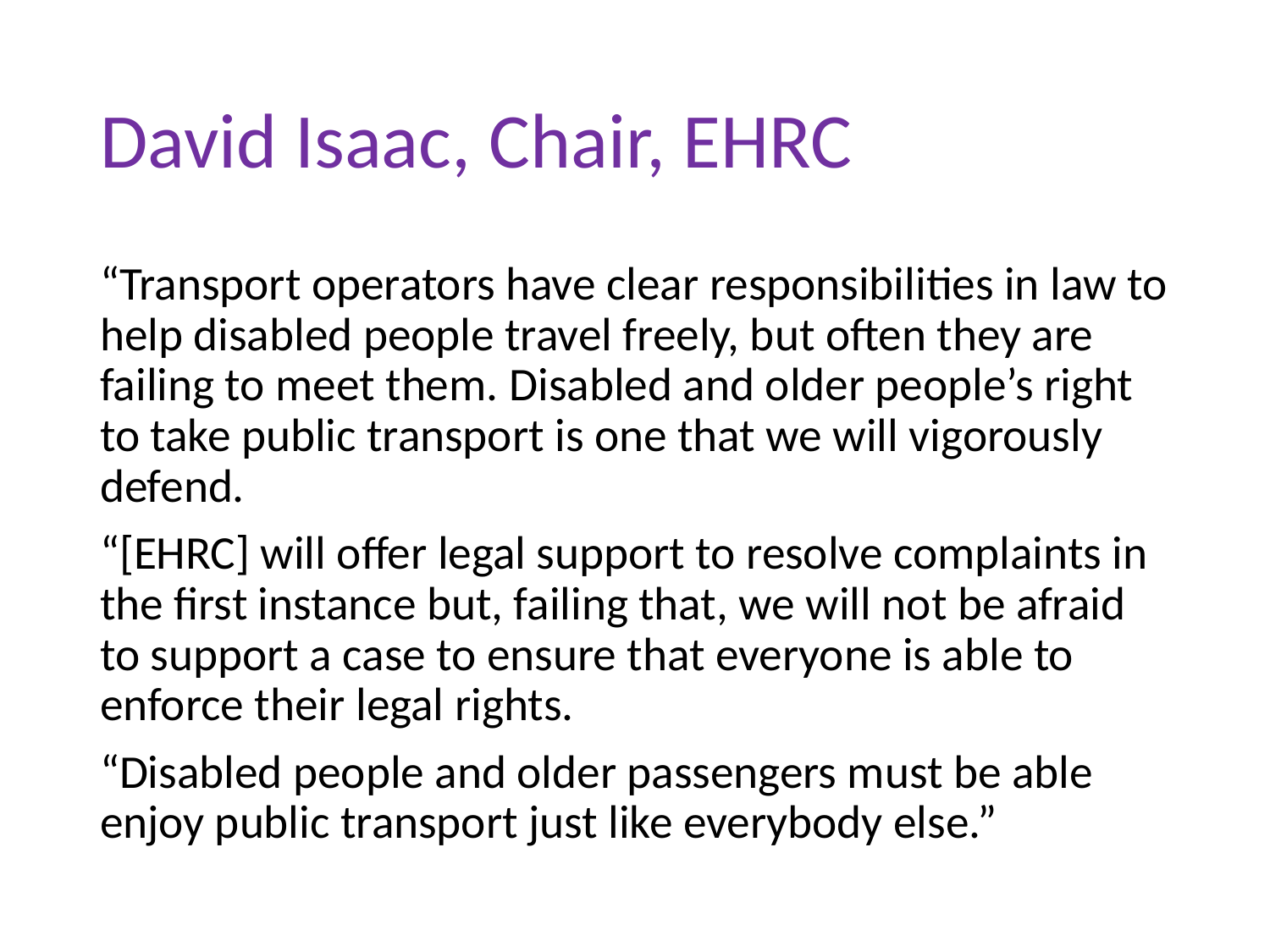

# David Isaac, Chair, EHRC
“Transport operators have clear responsibilities in law to help disabled people travel freely, but often they are failing to meet them. Disabled and older people’s right to take public transport is one that we will vigorously defend.
“[EHRC] will offer legal support to resolve complaints in the first instance but, failing that, we will not be afraid to support a case to ensure that everyone is able to enforce their legal rights.
“Disabled people and older passengers must be able enjoy public transport just like everybody else.”